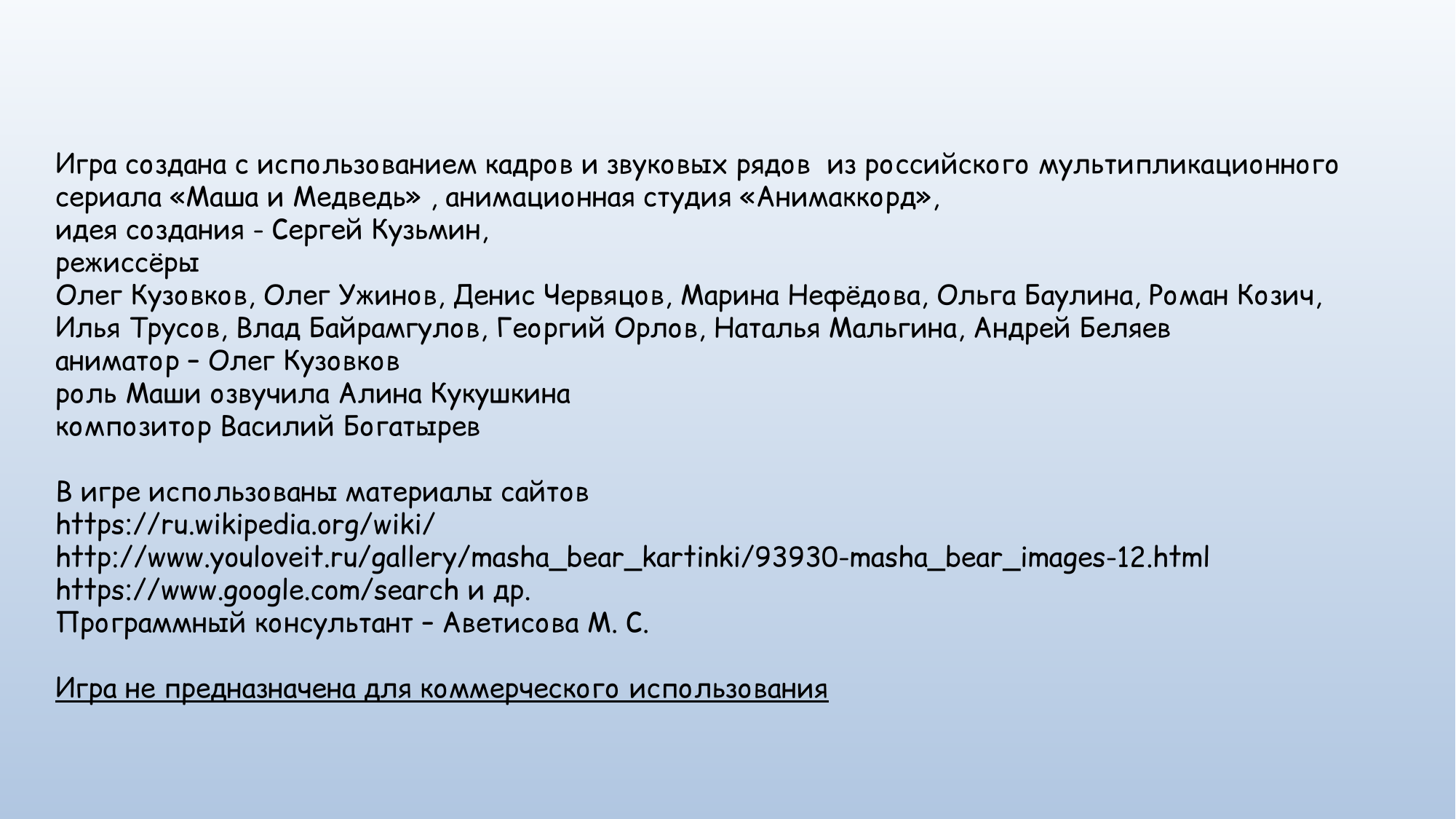

# Игра создана с использованием кадров и звуковых рядов  из российского мультипликационного сериала «Маша и Медведь» , анимационная студия «Анимаккорд», идея создания - Сергей Кузьмин, режиссёры Олег Кузовков, Олег Ужинов, Денис Червяцов, Марина Нефёдова, Ольга Баулина, Роман Козич, Илья Трусов, Влад Байрамгулов, Георгий Орлов, Наталья Мальгина, Андрей Беляев аниматор – Олег Кузовков роль Маши озвучила Алина Кукушкина композитор Василий Богатырев В игре использованы материалы сайтов https://ru.wikipedia.org/wiki/ http://www.youloveit.ru/gallery/masha_bear_kartinki/93930-masha_bear_images-12.html https://www.google.com/search и др. Программный консультант – Аветисова М. С. Игра не предназначена для коммерческого использования